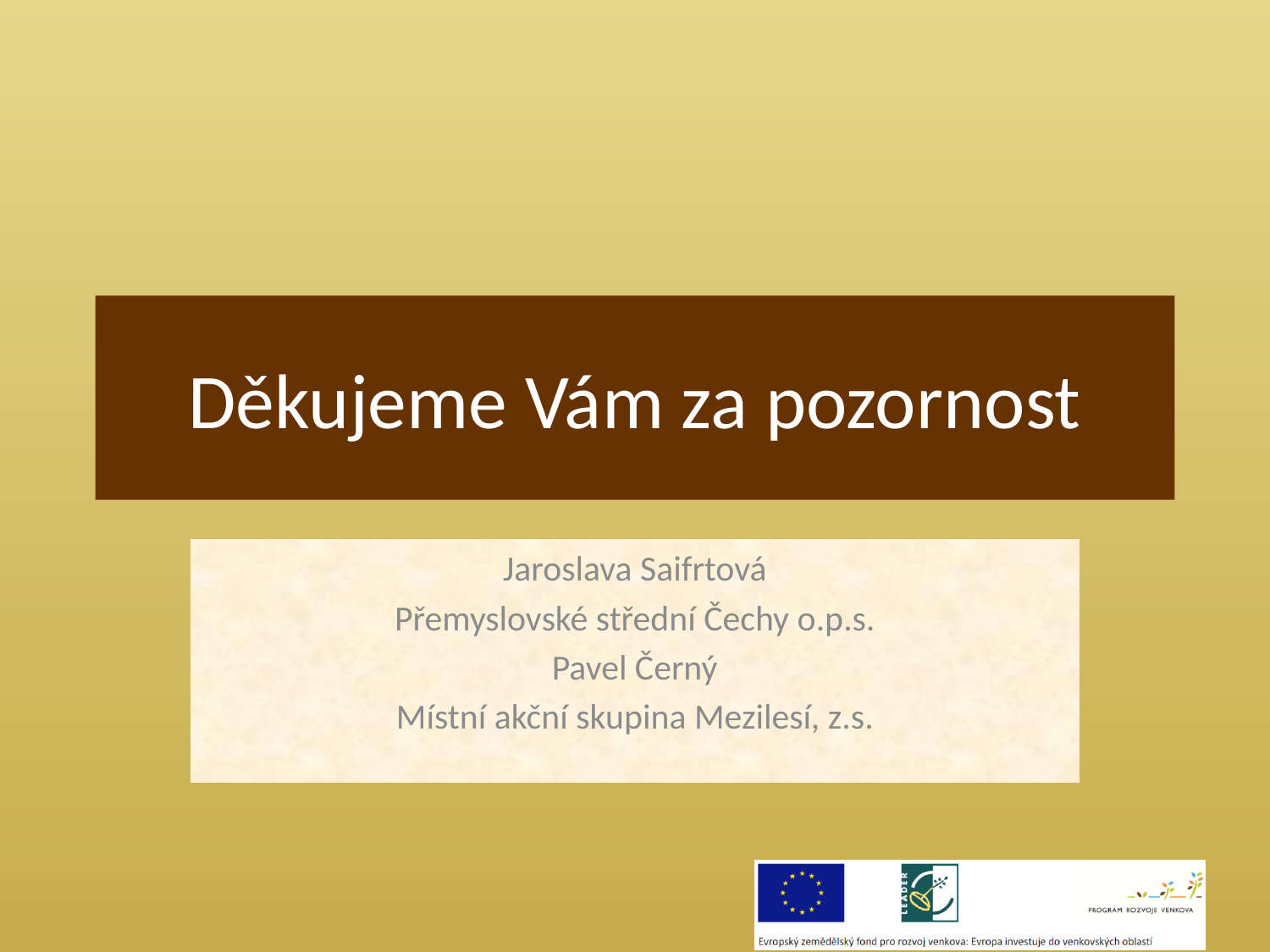

# Děkujeme Vám za pozornost
Jaroslava Saifrtová
Přemyslovské střední Čechy o.p.s.
Pavel Černý
Místní akční skupina Mezilesí, z.s.